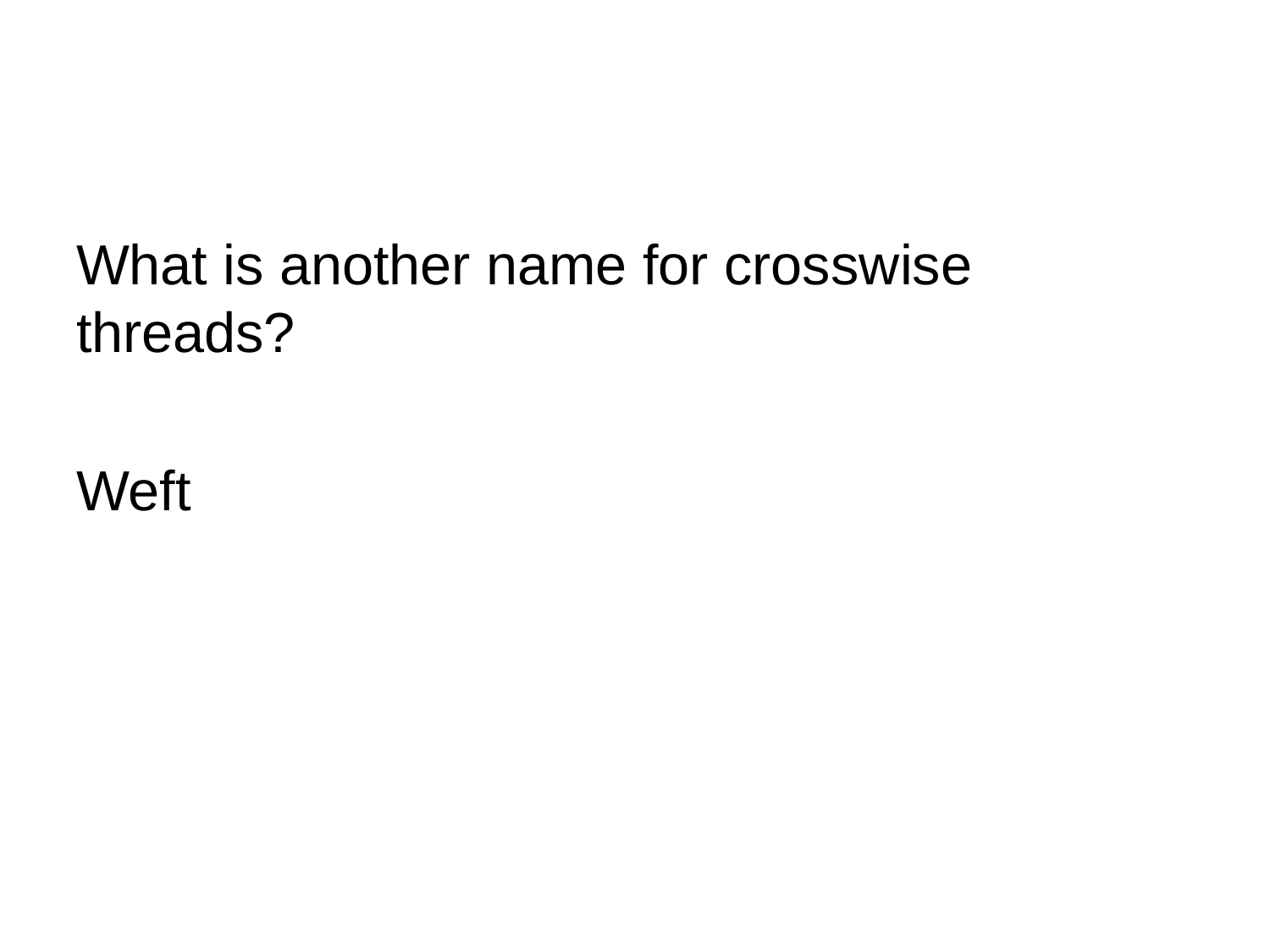

What is another name for crosswise threads?

Weft